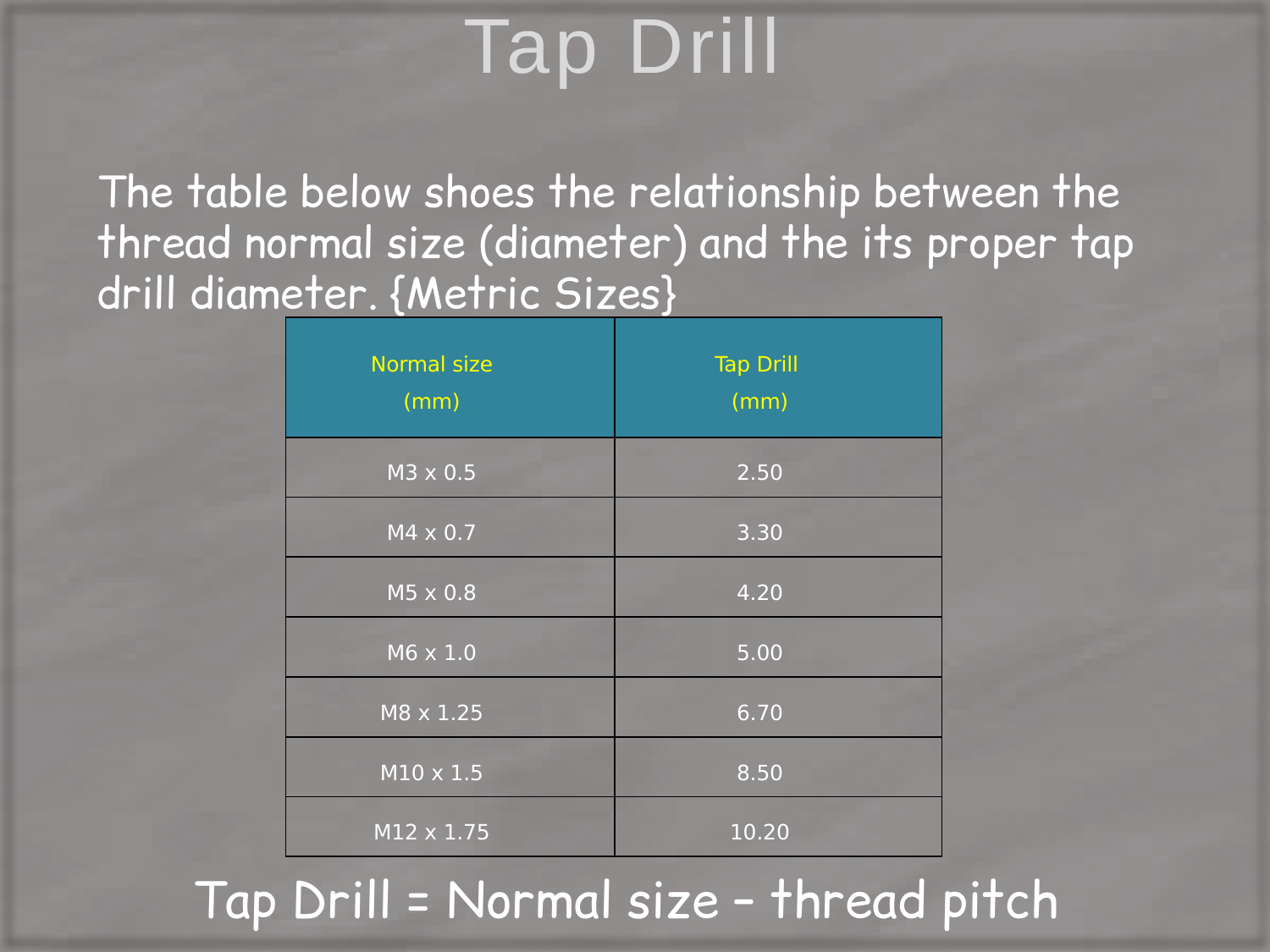

Tap Drill
The table below shoes the relationship between the thread normal size (diameter) and the its proper tap drill diameter. {Metric Sizes}
| Normal size (mm) | Tap Drill (mm) |
| --- | --- |
| M3 x 0.5 | 2.50 |
| M4 x 0.7 | 3.30 |
| M5 x 0.8 | 4.20 |
| M6 x 1.0 | 5.00 |
| M8 x 1.25 | 6.70 |
| M10 x 1.5 | 8.50 |
| M12 x 1.75 | 10.20 |
Tap Drill = Normal size – thread pitch